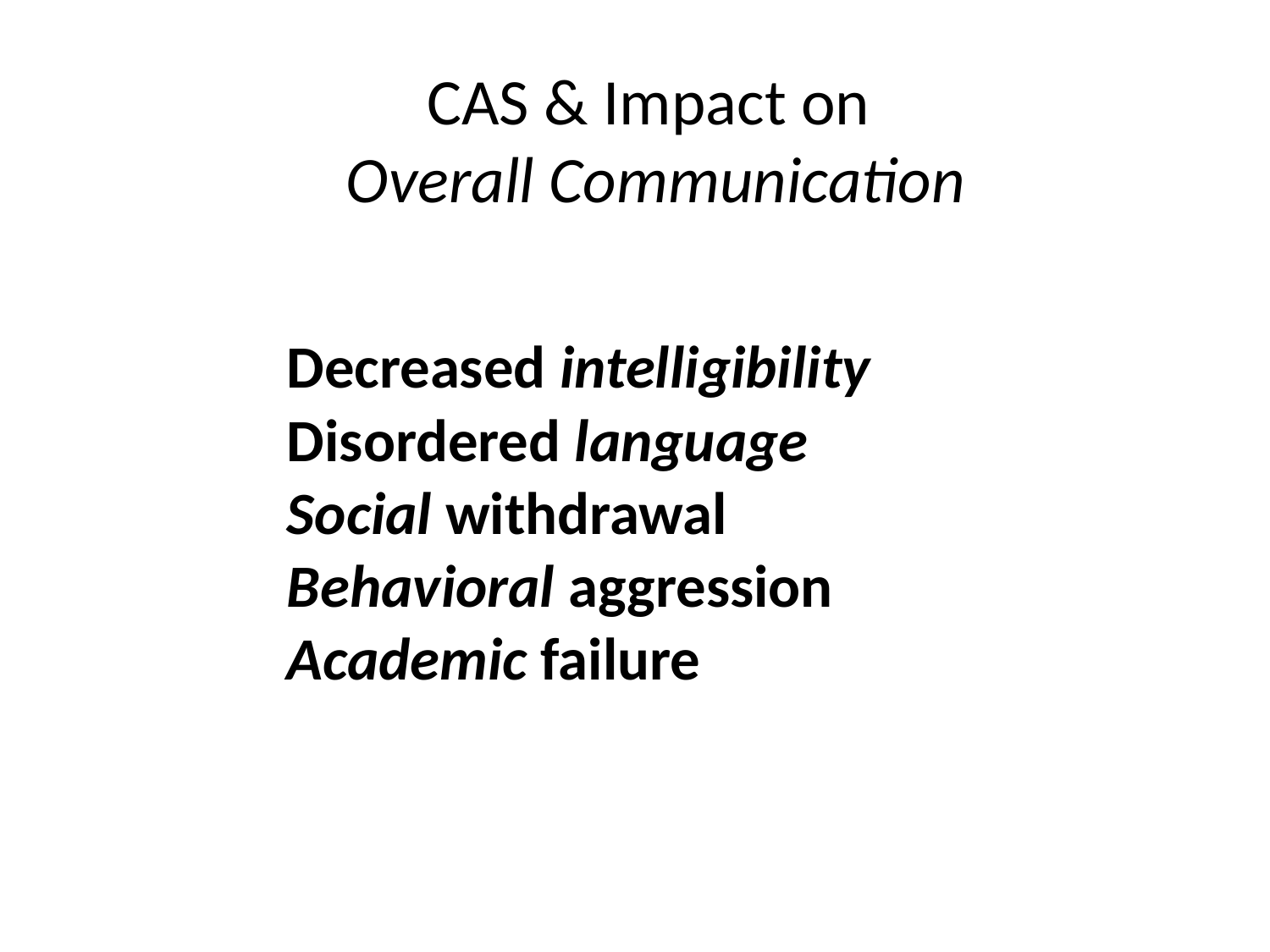

# CAS & Impact on Overall Communication
		Decreased intelligibility
		Disordered language
		Social withdrawal
		Behavioral aggression
		Academic failure